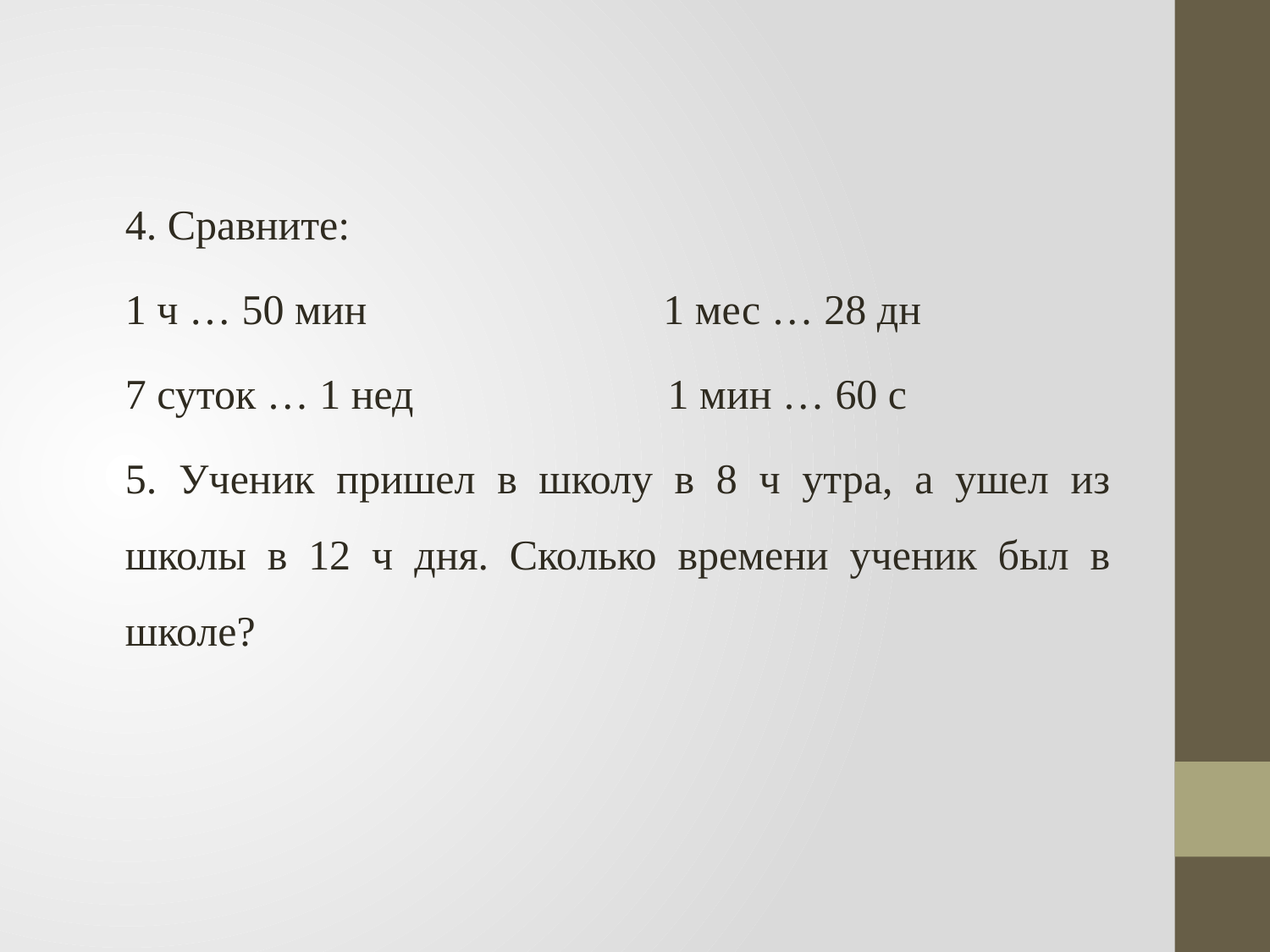

4. Сравните:
1 ч … 50 мин                            1 мес … 28 дн
7 суток … 1 нед                        1 мин … 60 с
5. Ученик пришел в школу в 8 ч утра, а ушел из школы в 12 ч дня. Сколько времени ученик был в школе?